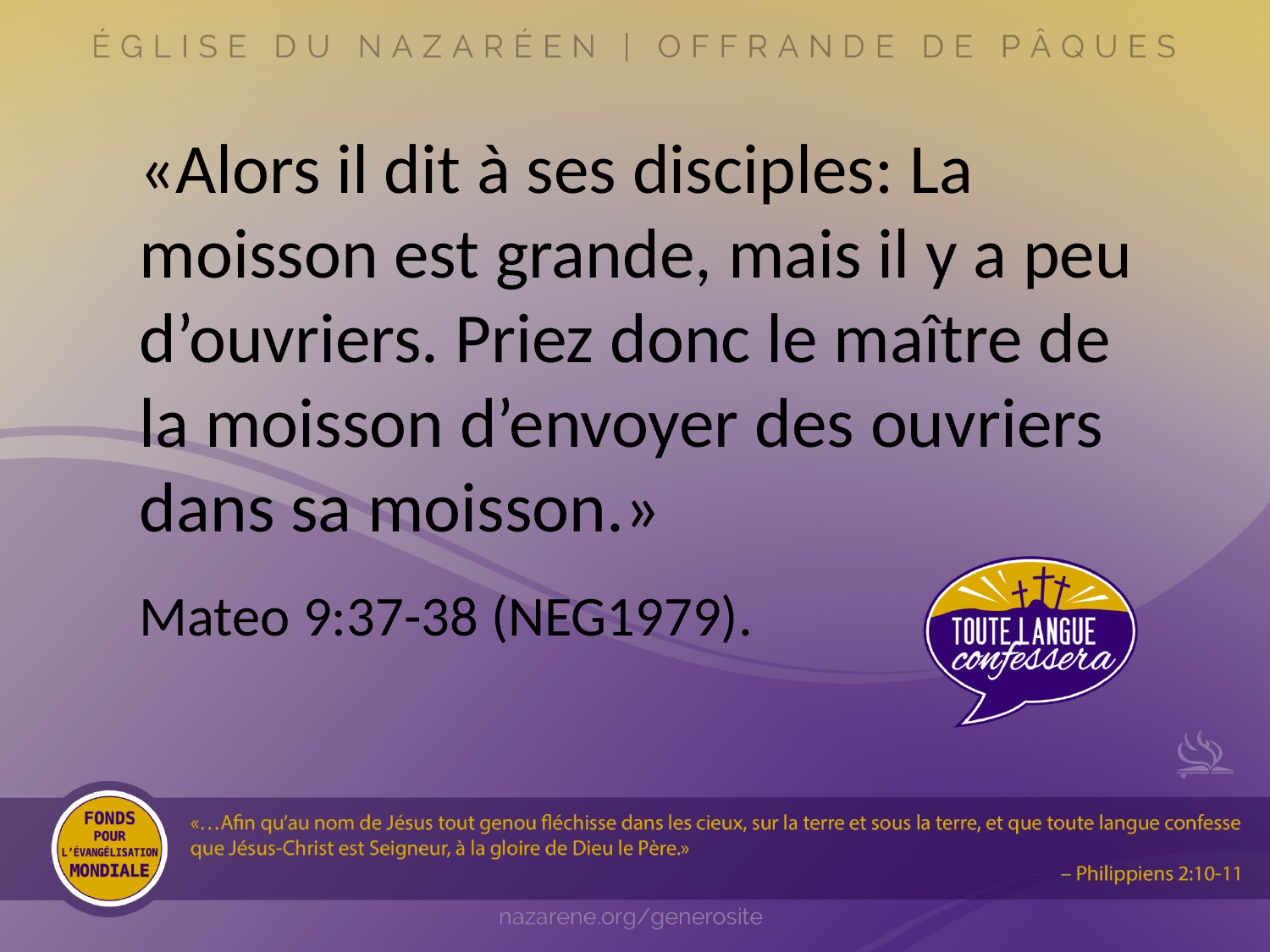

«Alors il dit à ses disciples: La moisson est grande, mais il y a peu d’ouvriers. Priez donc le maître de la moisson d’envoyer des ouvriers dans sa moisson.»
Mateo 9:37-38 (NEG1979).